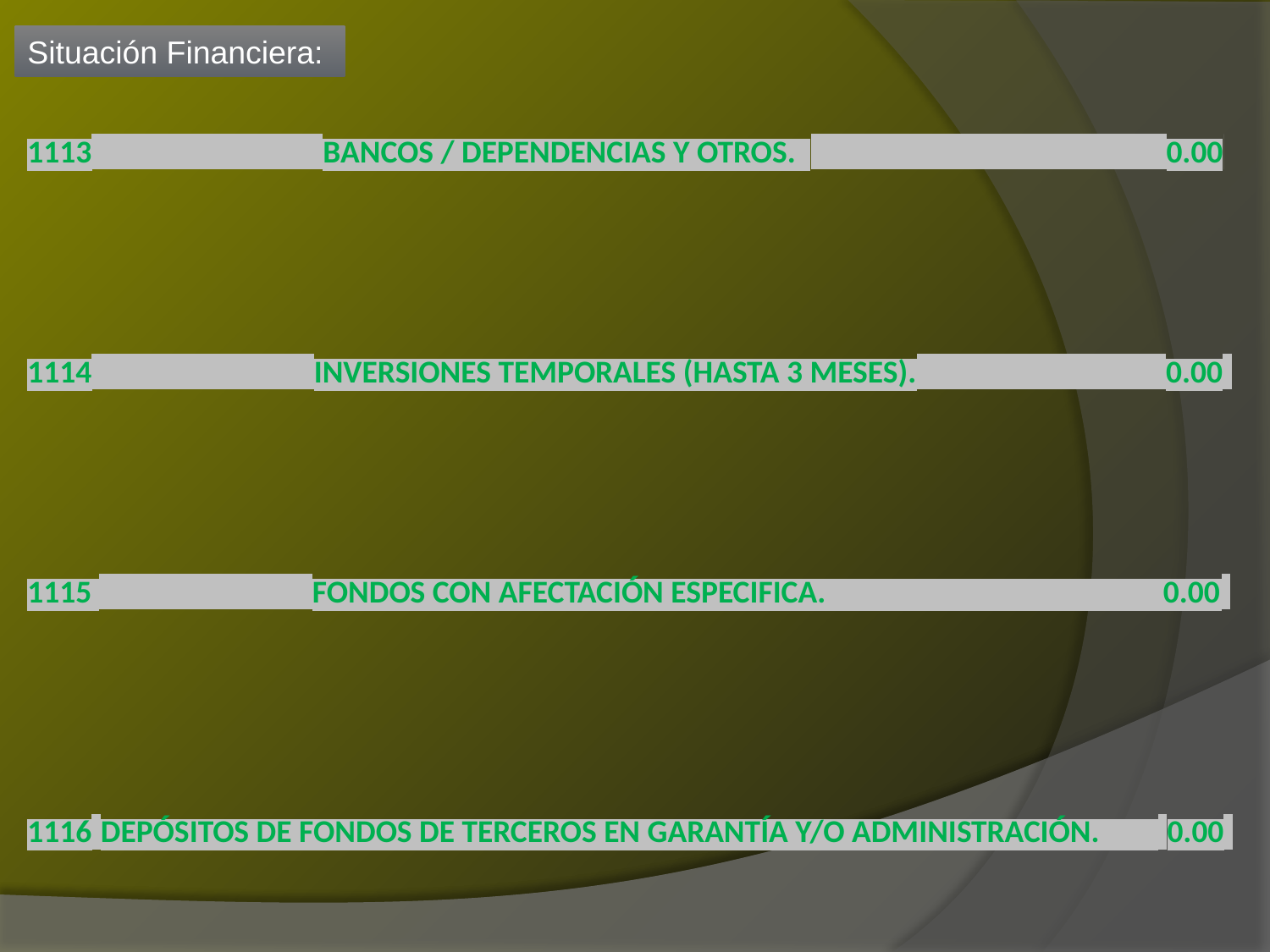

Situación Financiera:
1113                          BANCOS / DEPENDENCIAS Y OTROS.                                          0.00
1114                         INVERSIONES TEMPORALES (HASTA 3 MESES).                            0.00
1115                         FONDOS CON AFECTACIÓN ESPECIFICA.                                               0.00
1116 DEPÓSITOS DE FONDOS DE TERCEROS EN GARANTÍA Y/O ADMINISTRACIÓN.         0.00